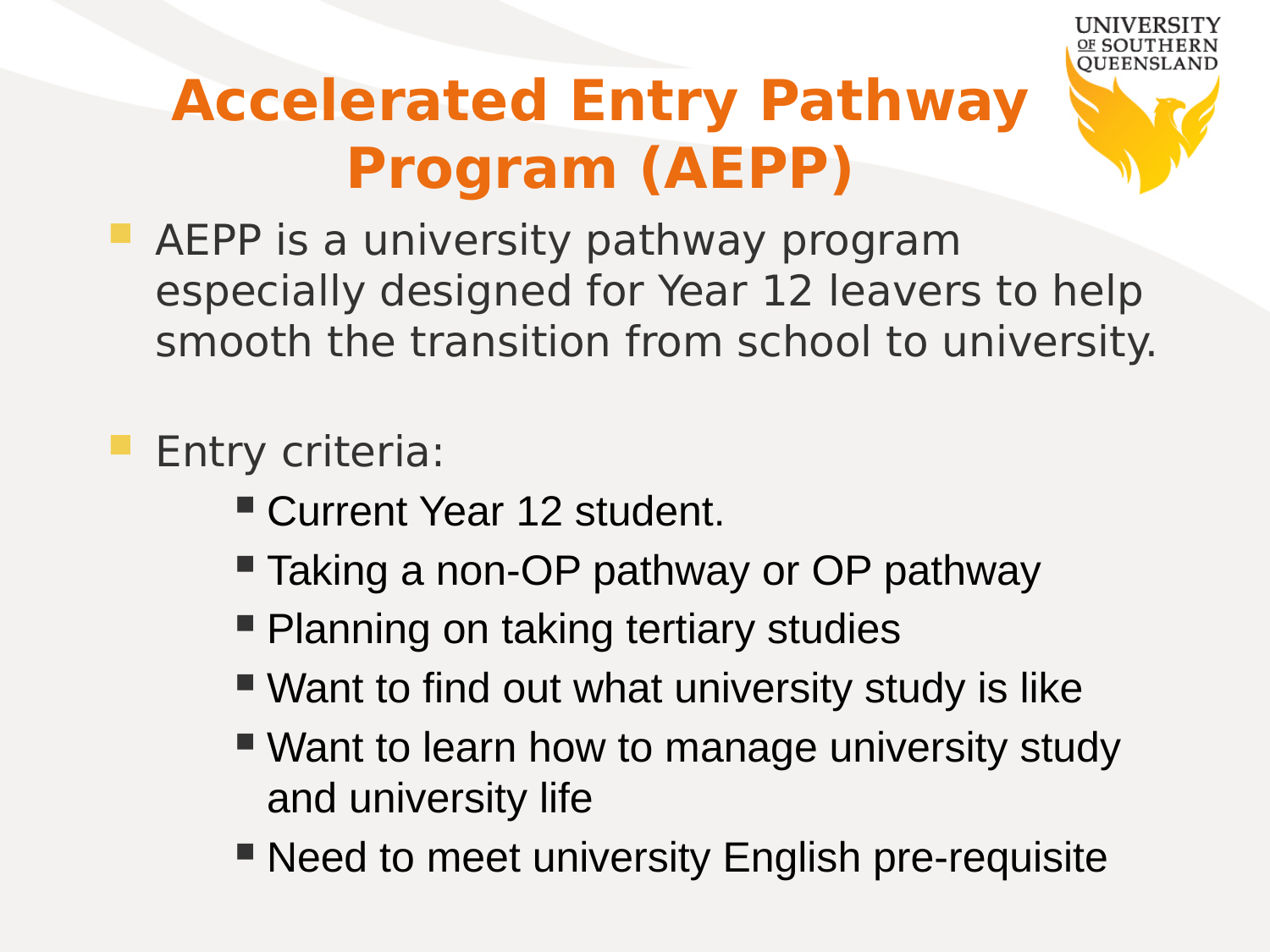

# Accelerated Entry Pathway Program (AEPP)
AEPP is a university pathway program especially designed for Year 12 leavers to help smooth the transition from school to university.
Entry criteria:
Current Year 12 student.
Taking a non-OP pathway or OP pathway
Planning on taking tertiary studies
Want to find out what university study is like
Want to learn how to manage university study and university life
Need to meet university English pre-requisite